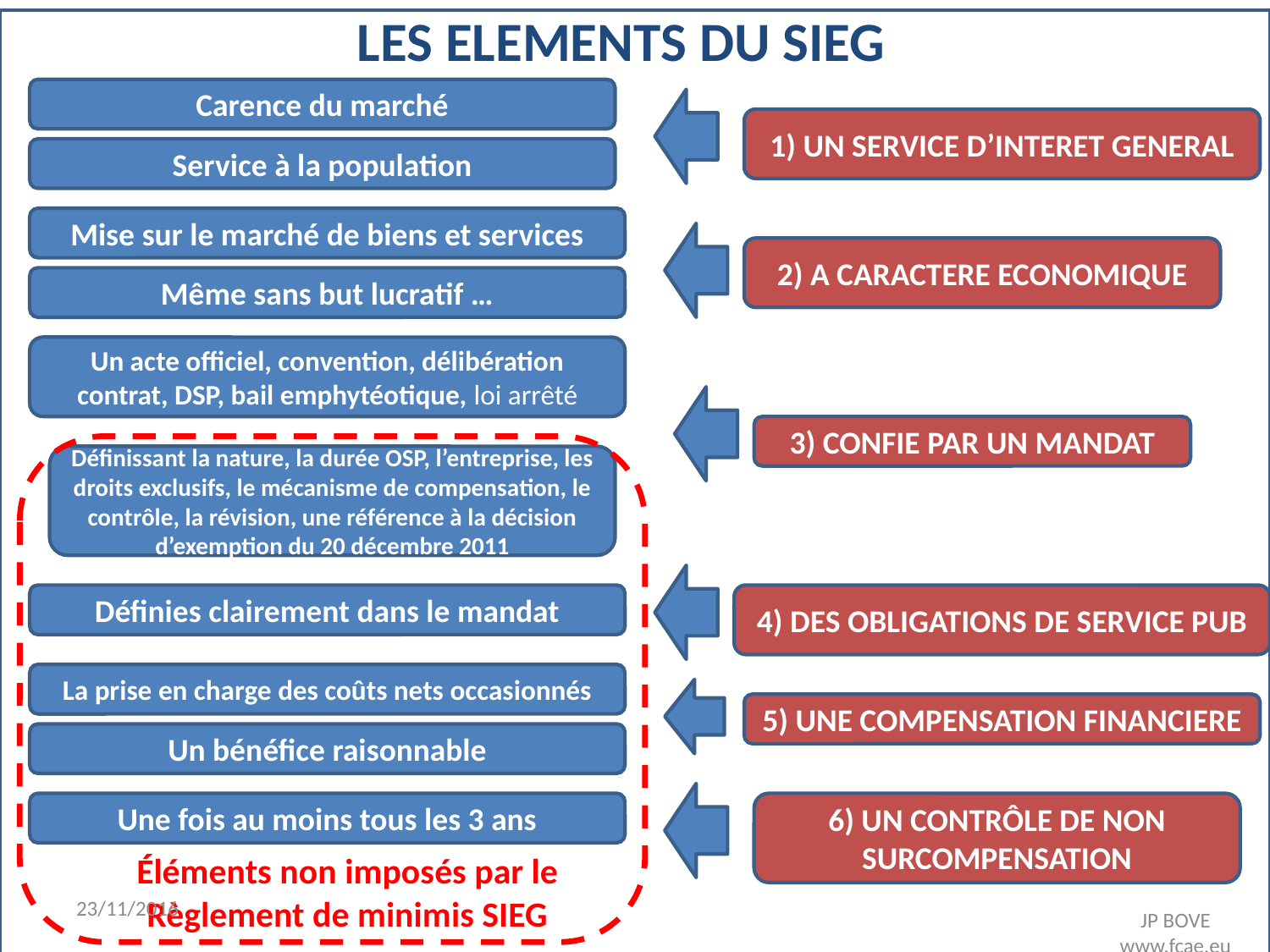

# LES ELEMENTS DU SIEG

Carence du marché

1) UN SERVICE D’INTERET GENERAL
Service à la population
Mise sur le marché de biens et services
2) A CARACTERE ECONOMIQUE

Même sans but lucratif …
Un acte officiel, convention, délibération contrat, DSP, bail emphytéotique, loi arrêté

3) CONFIE PAR UN MANDAT

Définissant la nature, la durée OSP, l’entreprise, les droits exclusifs, le mécanisme de compensation, le contrôle, la révision, une référence à la décision d’exemption du 20 décembre 2011

4) DES OBLIGATIONS DE SERVICE PUB
Définies clairement dans le mandat
La prise en charge des coûts nets occasionnés

5) UNE COMPENSATION FINANCIERE
Un bénéfice raisonnable
Une fois au moins tous les 3 ans
6) UN CONTRÔLE DE NON SURCOMPENSATION

Éléments non imposés par le Règlement de minimis SIEG
23/11/2016
7
JP BOVE www.fcae.eu